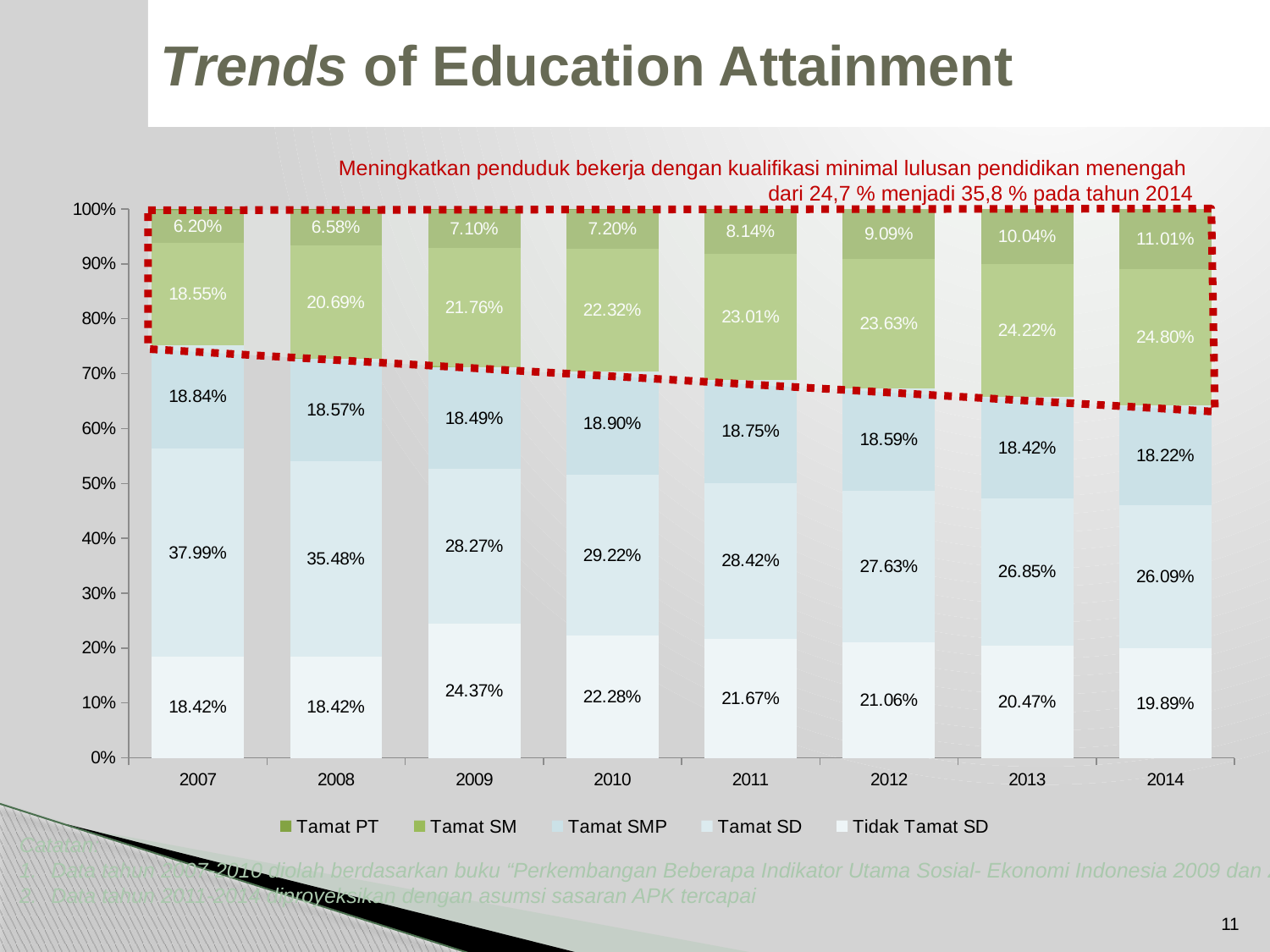

# Trends of Education Attainment
Meningkatkan penduduk bekerja dengan kualifikasi minimal lulusan pendidikan menengah
dari 24,7 % menjadi 35,8 % pada tahun 2014

### Chart

| Category | Tidak Tamat SD | Tamat SD | Tamat SMP | Tamat SM | Tamat PT |
|---|---|---|---|---|---|
| 2007 | 0.18420000000000034 | 0.37990000000000185 | 0.18840000000000146 | 0.1855000000000003 | 0.062000000000000034 |
| 2008 | 0.18420000000000034 | 0.35480000000000167 | 0.18570000000000034 | 0.20690000000000033 | 0.06580000000000001 |
| 2009 | 0.24370000000000033 | 0.2827 | 0.18490000000000037 | 0.21760000000000004 | 0.07100000000000001 |
| 2010 | 0.2228 | 0.2922 | 0.18900000000000033 | 0.2232 | 0.07200000000000002 |
| 2011 | 0.2167373219132802 | 0.28424885755413093 | 0.18747407603206437 | 0.230130724776132 | 0.08140901972439318 |
| 2012 | 0.210639068917532 | 0.2762510589663483 | 0.18591877196091033 | 0.2363379609079953 | 0.09085313924721353 |
| 2013 | 0.20469688346060624 | 0.2684579414146734 | 0.1841957801349183 | 0.24224521883854033 | 0.10040417615126215 |
| 2014 | 0.19891157705915688 | 0.2608705691951809 | 0.182179808563894 | 0.24796853447129288 | 0.110069510710479 |
Catatan:
Data tahun 2007-2010 diolah berdasarkan buku “Perkembangan Beberapa Indikator Utama Sosial- Ekonomi Indonesia 2009 dan 2010”, BPS
Data tahun 2011-2014 diproyeksikan dengan asumsi sasaran APK tercapai
11